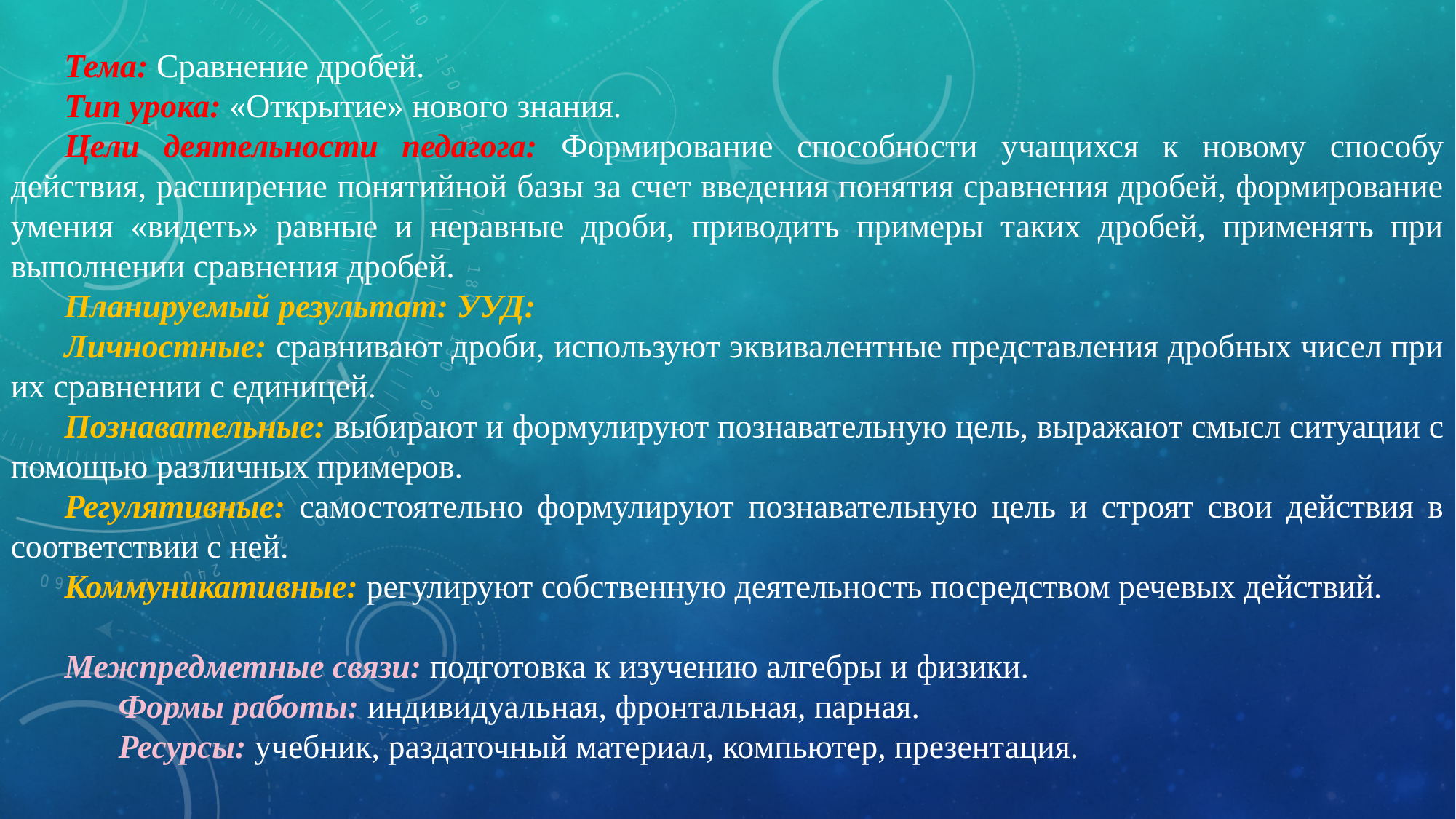

Тема: Сравнение дробей.
Тип урока: «Открытие» нового знания.
Цели деятельности педагога: Формирование способности учащихся к новому способу действия, расширение понятийной базы за счет введения понятия сравнения дробей, формирование умения «видеть» равные и неравные дроби, приводить примеры таких дробей, применять при выполнении сравнения дробей.
Планируемый результат: УУД:
Личностные: сравнивают дроби, используют эквивалентные представления дробных чисел при их сравнении с единицей.
Познавательные: выбирают и формулируют познавательную цель, выражают смысл ситуации с помощью различных примеров.
Регулятивные: самостоятельно формулируют познавательную цель и строят свои действия в соответствии с ней.
Коммуникативные: регулируют собственную деятельность посредством речевых действий.

Межпредметные связи: подготовка к изучению алгебры и физики.
Формы работы: индивидуальная, фронтальная, парная.
Ресурсы: учебник, раздаточный материал, компьютер, презентация.